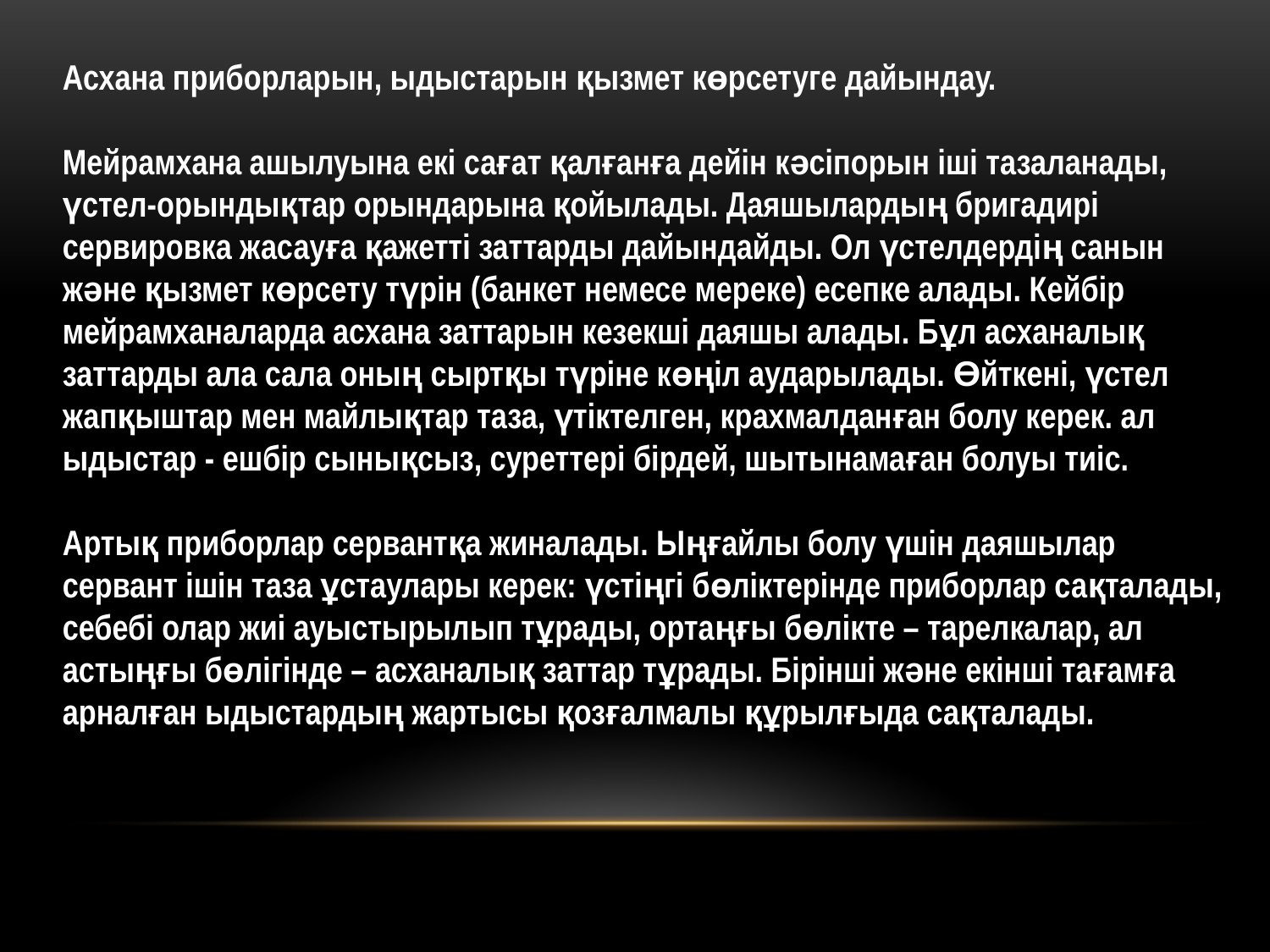

Асхана приборларын, ыдыстарын қызмет көрсетуге дайындау.

Мейрамхана ашылуына екі сағат қалғанға дейін кәсіпорын іші тазаланады, үстел-орындықтар орындарына қойылады. Даяшылардың бригадирі сервировка жасауға қажетті заттарды дайындайды. Ол үстелдердің санын және қызмет көрсету түрін (банкет немесе мереке) есепке алады. Кейбір мейрамханаларда асхана заттарын кезекші даяшы алады. Бұл асханалық заттарды ала сала оның сыртқы түріне көңіл аударылады. Өйткені, үстел жапқыштар мен майлықтар таза, үтіктелген, крахмалданған болу керек. ал ыдыстар - ешбір сынықсыз, суреттері бірдей, шытынамаған болуы тиіс.

Артық приборлар сервантқа жиналады. Ыңғайлы болу үшін даяшылар сервант ішін таза ұстаулары керек: үстіңгі бөліктерінде приборлар сақталады, себебі олар жиі ауыстырылып тұрады, ортаңғы бөлікте – тарелкалар, ал астыңғы бөлігінде – асханалық заттар тұрады. Бірінші және екінші тағамға арналған ыдыстардың жартысы қозғалмалы құрылғыда сақталады.